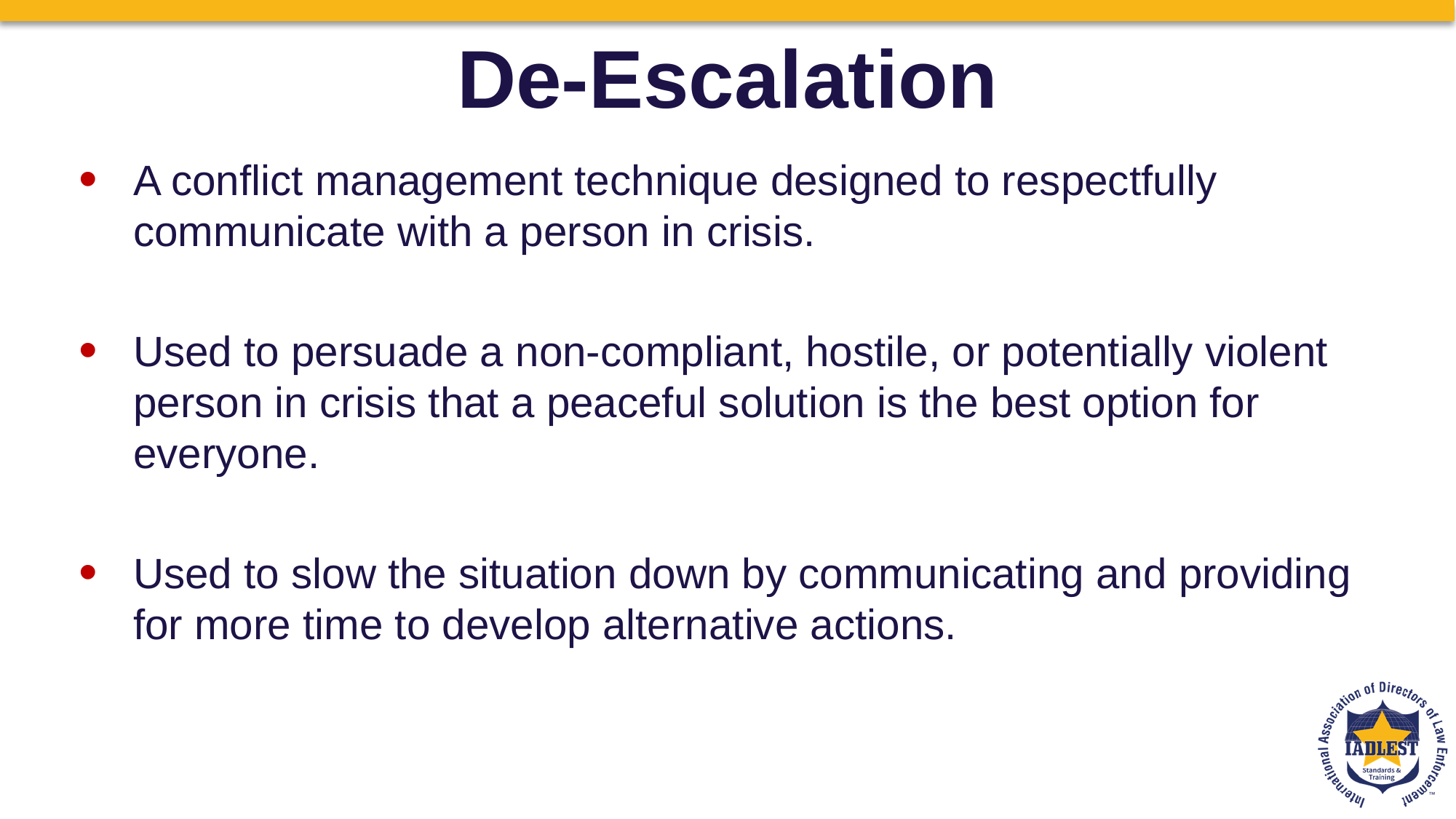

De-Escalation
A conflict management technique designed to respectfully communicate with a person in crisis.

Used to persuade a non-compliant, hostile, or potentially violent person in crisis that a peaceful solution is the best option for everyone.

Used to slow the situation down by communicating and providing for more time to develop alternative actions.